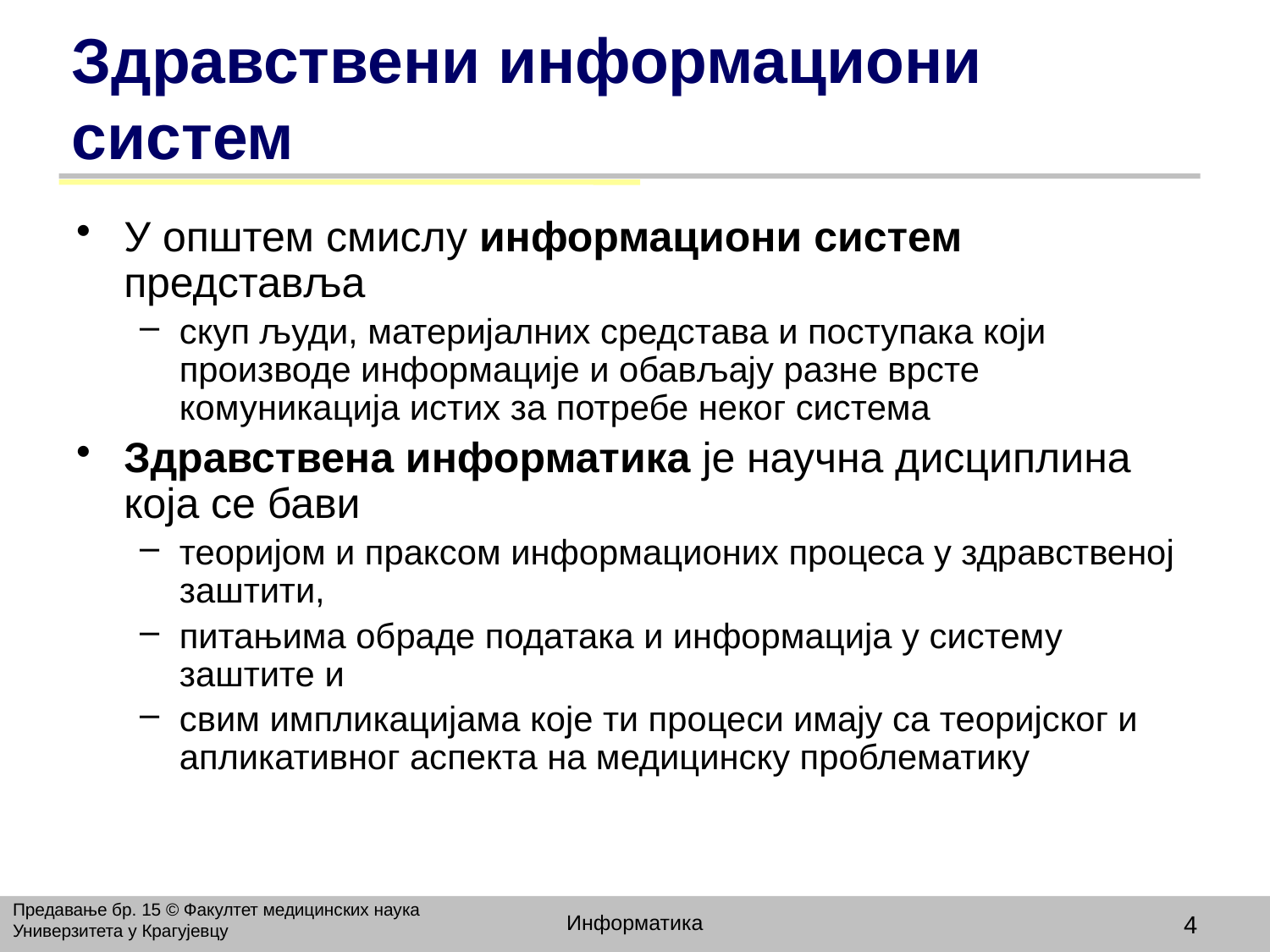

# Здравствени информациони систем
У општем смислу информациони систем представља
скуп људи, материјалних средстава и поступака који производе информације и обављају разне врсте комуникација истих за потребе неког система
Здравствена информатика је научна дисциплина која се бави
теоријом и праксом информационих процеса у здравственој заштити,
питањима обраде података и информација у систему заштите и
свим импликацијама које ти процеси имају са теоријског и апликативног аспекта на медицинску проблематику

Предавање бр. 15 © Факултет медицинских наука Универзитета у Крагујевцу
Информатика
4